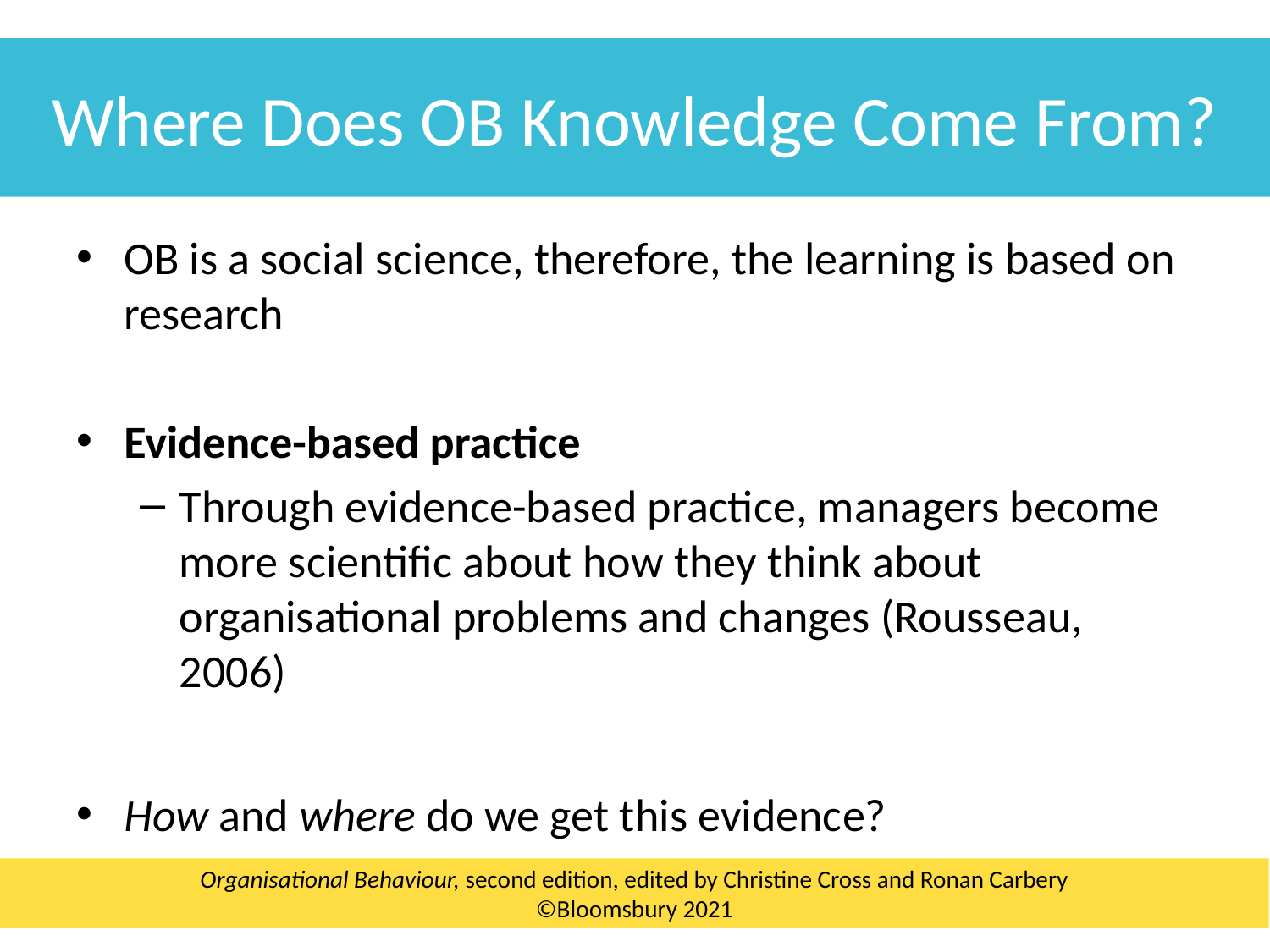

Where Does OB Knowledge Come From?
OB is a social science, therefore, the learning is based on research

Evidence-based practice
Through evidence-based practice, managers become more scientific about how they think about organisational problems and changes (Rousseau, 2006)

How and where do we get this evidence?